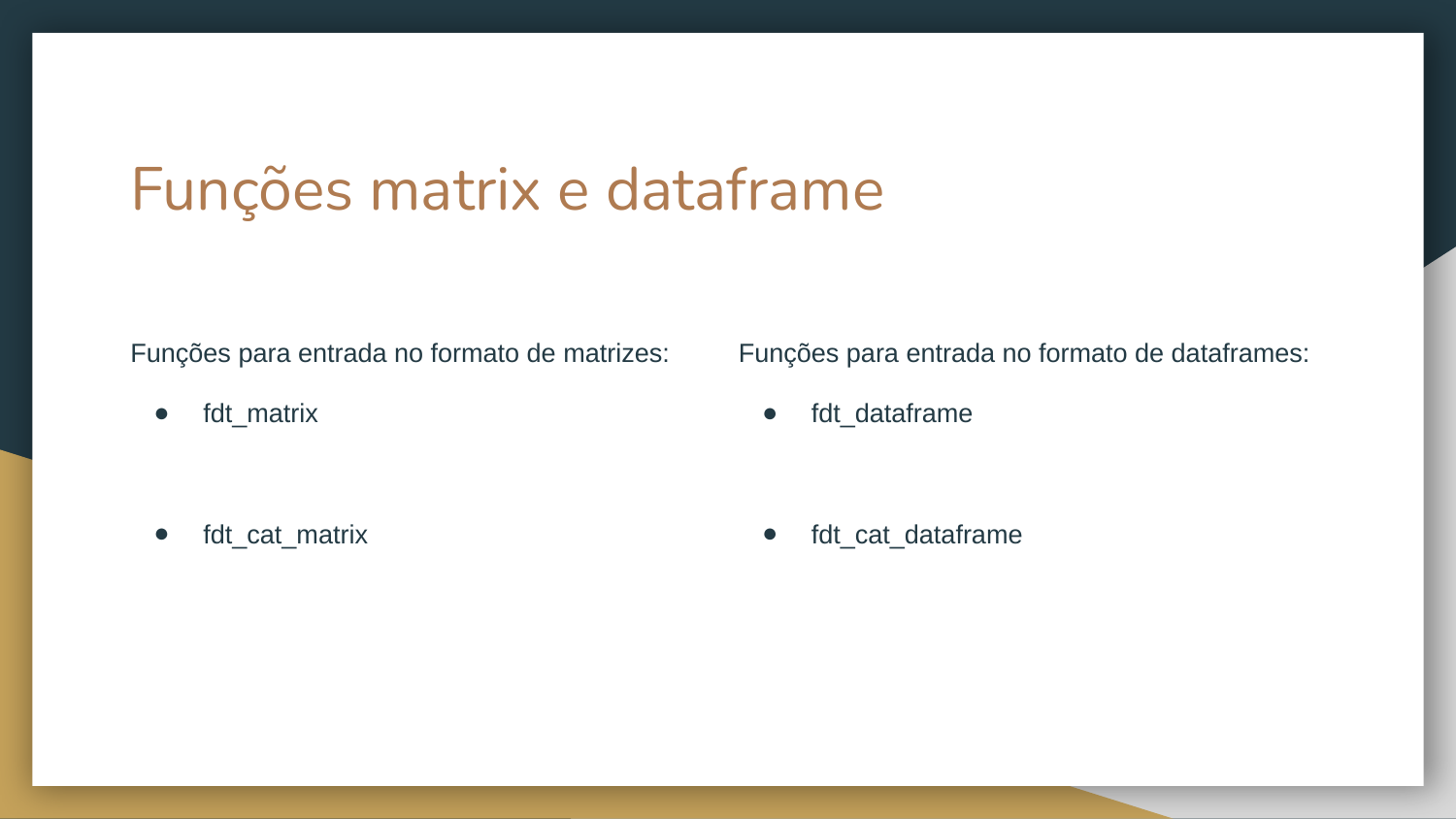

# Funções matrix e dataframe
Funções para entrada no formato de matrizes:
fdt_matrix

fdt_cat_matrix

Funções para entrada no formato de dataframes:
fdt_dataframe

fdt_cat_dataframe